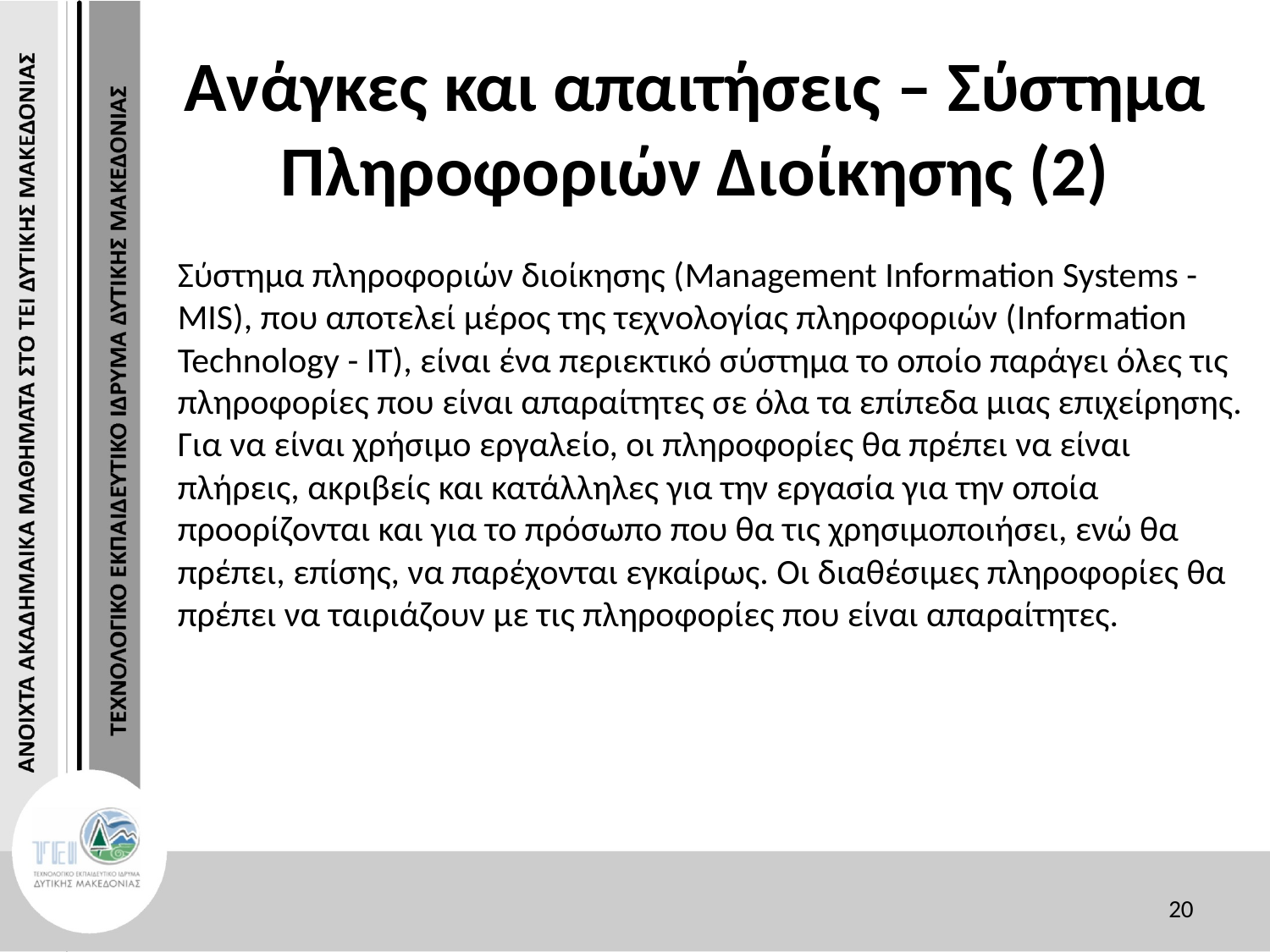

# Ανάγκες και απαιτήσεις – Σύστημα Πληροφοριών Διοίκησης (2)
Σύστημα πληροφοριών διοίκησης (Management Information Systems - MIS), που αποτελεί μέρος της τεχνολογίας πληροφοριών (Information Technology - ΙΤ), είναι ένα περιεκτικό σύστημα το οποίο παράγει όλες τις πληροφορίες που είναι απαραίτητες σε όλα τα επίπεδα μιας επιχείρησης. Για να είναι χρήσιμο εργαλείο, οι πληροφορίες θα πρέπει να είναι πλήρεις, ακριβείς και κατάλληλες για την εργασία για την οποία προορίζονται και για το πρόσωπο που θα τις χρησιμοποιήσει, ενώ θα πρέπει, επίσης, να παρέχονται εγκαίρως. Οι διαθέσιμες πληροφορίες θα πρέπει να ταιριάζουν με τις πληροφορίες που είναι απαραίτητες.
20